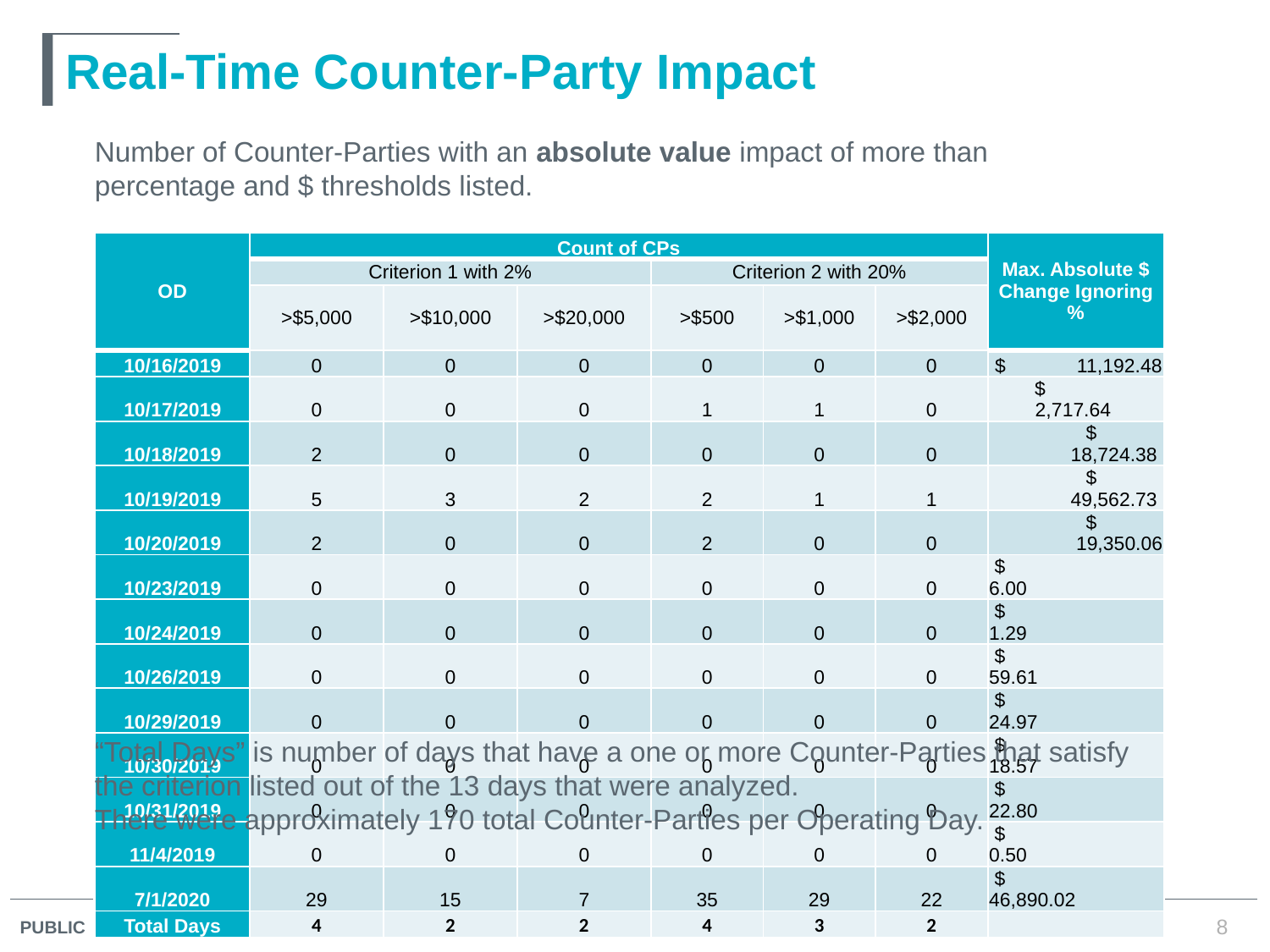

# Real-Time Counter-Party Impact
Number of Counter-Parties with an absolute value impact of more than percentage and $ thresholds listed.
| OD | Count of CPs |  |  |  |  |  | Max. Absolute $ Change Ignoring % |
| --- | --- | --- | --- | --- | --- | --- | --- |
|  | Criterion 1 with 2% |  |  | Criterion 2 with 20% |  |  |  |
|  | >$5,000 | >$10,000 | >$20,000 | >$500 | >$1,000 | >$2,000 |  |
| 10/16/2019 | 0 | 0 | 0 | 0 | 0 | 0 | $ 11,192.48 |
| 10/17/2019 | 0 | 0 | 0 | 1 | 1 | 0 | $ 2,717.64 |
| 10/18/2019 | 2 | 0 | 0 | 0 | 0 | 0 | $ 18,724.38 |
| 10/19/2019 | 5 | 3 | 2 | 2 | 1 | 1 | $ 49,562.73 |
| 10/20/2019 | 2 | 0 | 0 | 2 | 0 | 0 | $ 19,350.06 |
| 10/23/2019 | 0 | 0 | 0 | 0 | 0 | 0 | $ 6.00 |
| 10/24/2019 | 0 | 0 | 0 | 0 | 0 | 0 | $ 1.29 |
| 10/26/2019 | 0 | 0 | 0 | 0 | 0 | 0 | $ 59.61 |
| 10/29/2019 | 0 | 0 | 0 | 0 | 0 | 0 | $ 24.97 |
| 10/30/2019 | 0 | 0 | 0 | 0 | 0 | 0 | $ 18.57 |
| 10/31/2019 | 0 | 0 | 0 | 0 | 0 | 0 | $ 22.80 |
| 11/4/2019 | 0 | 0 | 0 | 0 | 0 | 0 | $ 0.50 |
| 7/1/2020 | 29 | 15 | 7 | 35 | 29 | 22 | $ 46,890.02 |
| Total Days | 4 | 2 | 2 | 4 | 3 | 2 |  |
“Total Days” is number of days that have a one or more Counter-Parties that satisfy the criterion listed out of the 13 days that were analyzed.
There were approximately 170 total Counter-Parties per Operating Day.
8